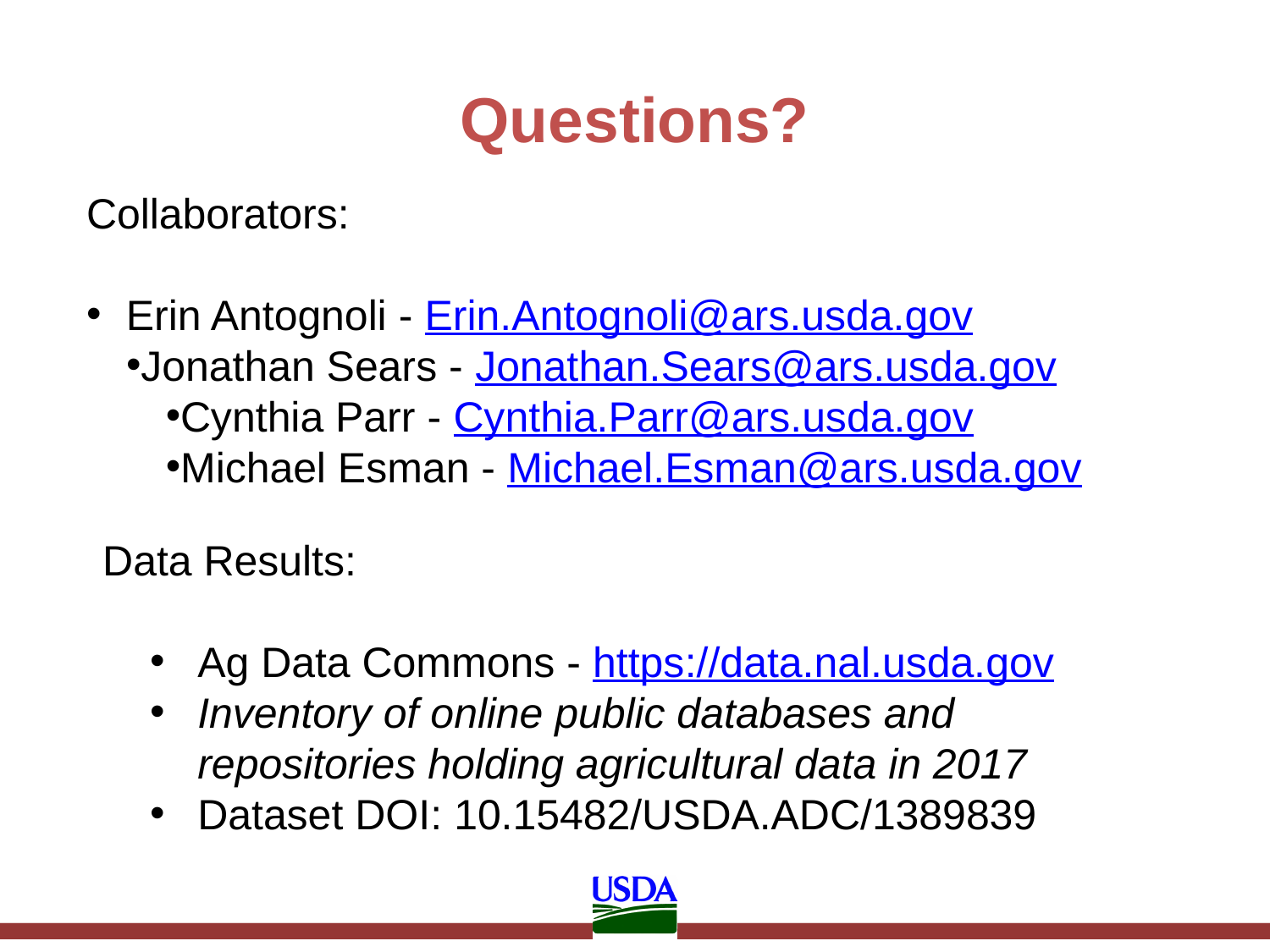

# Questions?
Collaborators:

Erin Antognoli - Erin.Antognoli@ars.usda.gov
Jonathan Sears - Jonathan.Sears@ars.usda.gov
Cynthia Parr - Cynthia.Parr@ars.usda.gov
Michael Esman - Michael.Esman@ars.usda.gov

Data Results:

Ag Data Commons - https://data.nal.usda.gov
Inventory of online public databases and repositories holding agricultural data in 2017
Dataset DOI: 10.15482/USDA.ADC/1389839